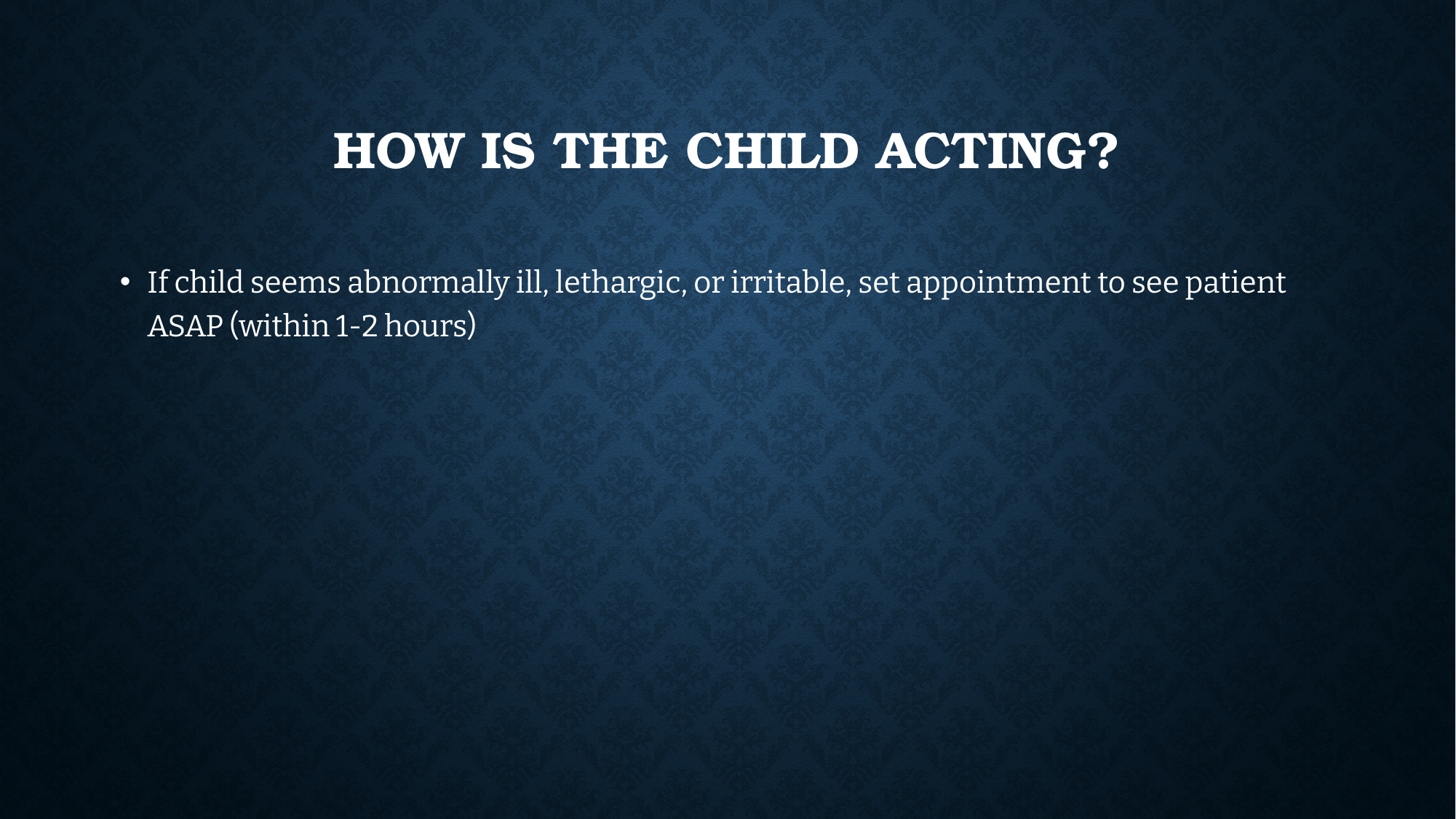

# How is the child acting?
If child seems abnormally ill, lethargic, or irritable, set appointment to see patient ASAP (within 1-2 hours)